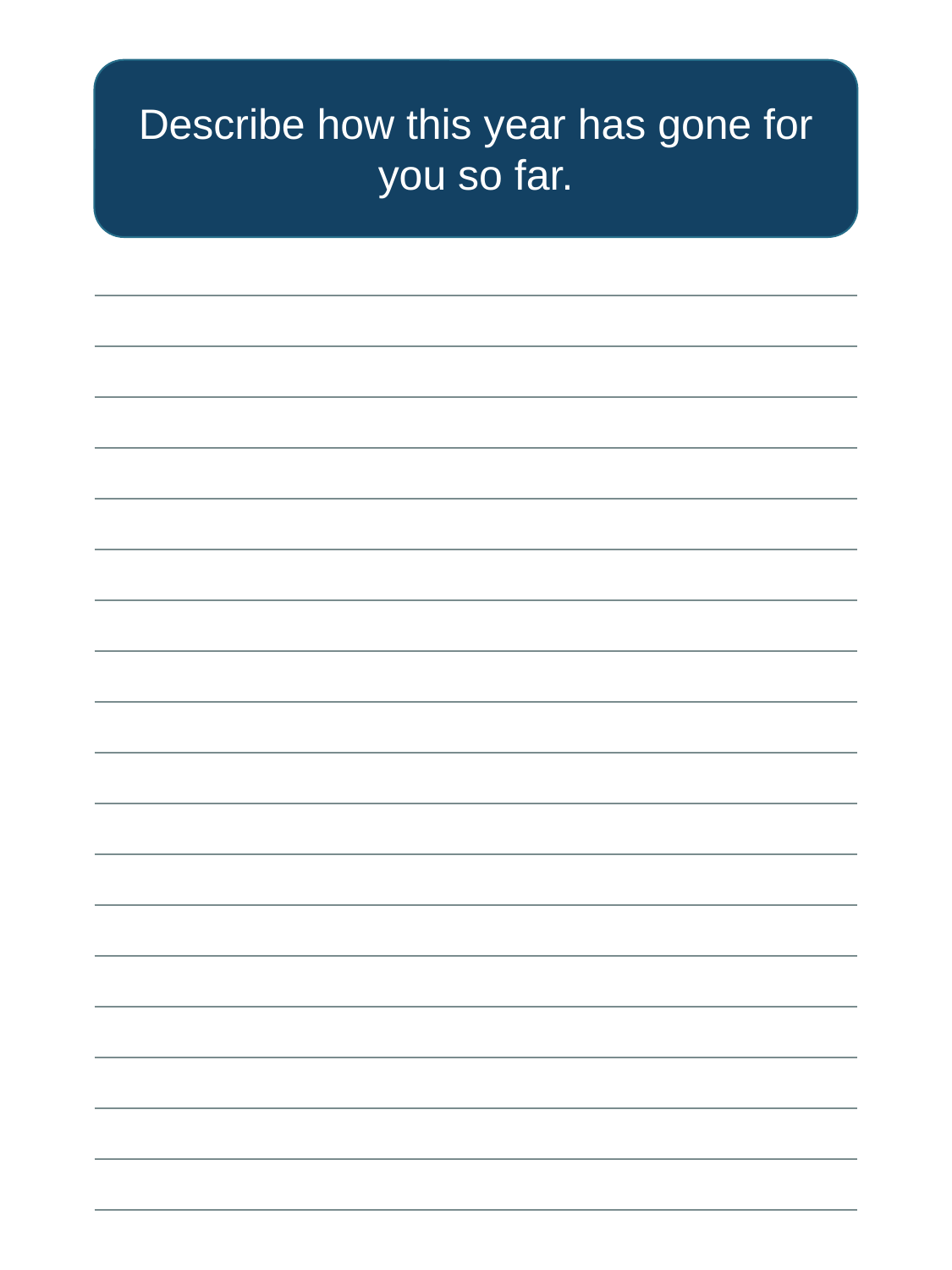

Describe how this year has gone for you so far.
|  |
| --- |
|  |
|  |
|  |
|  |
|  |
|  |
|  |
|  |
|  |
|  |
|  |
|  |
|  |
|  |
|  |
|  |
|  |